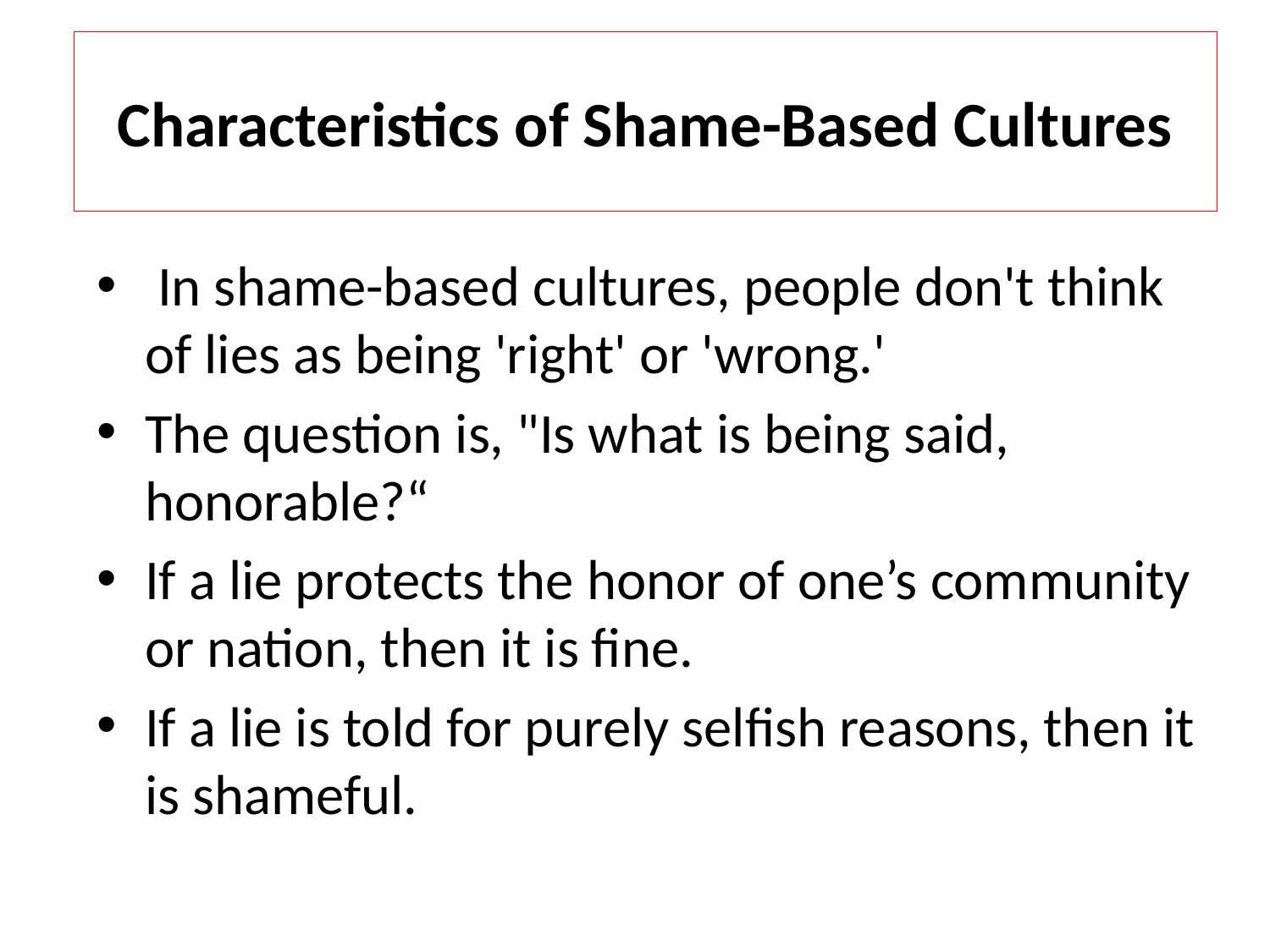

# Characteristics of Shame-Based Cultures
 In shame-based cultures, people don't think of lies as being 'right' or 'wrong.'
The question is, "Is what is being said, honorable?“
If a lie protects the honor of one’s community or nation, then it is fine.
If a lie is told for purely selfish reasons, then it is shameful.